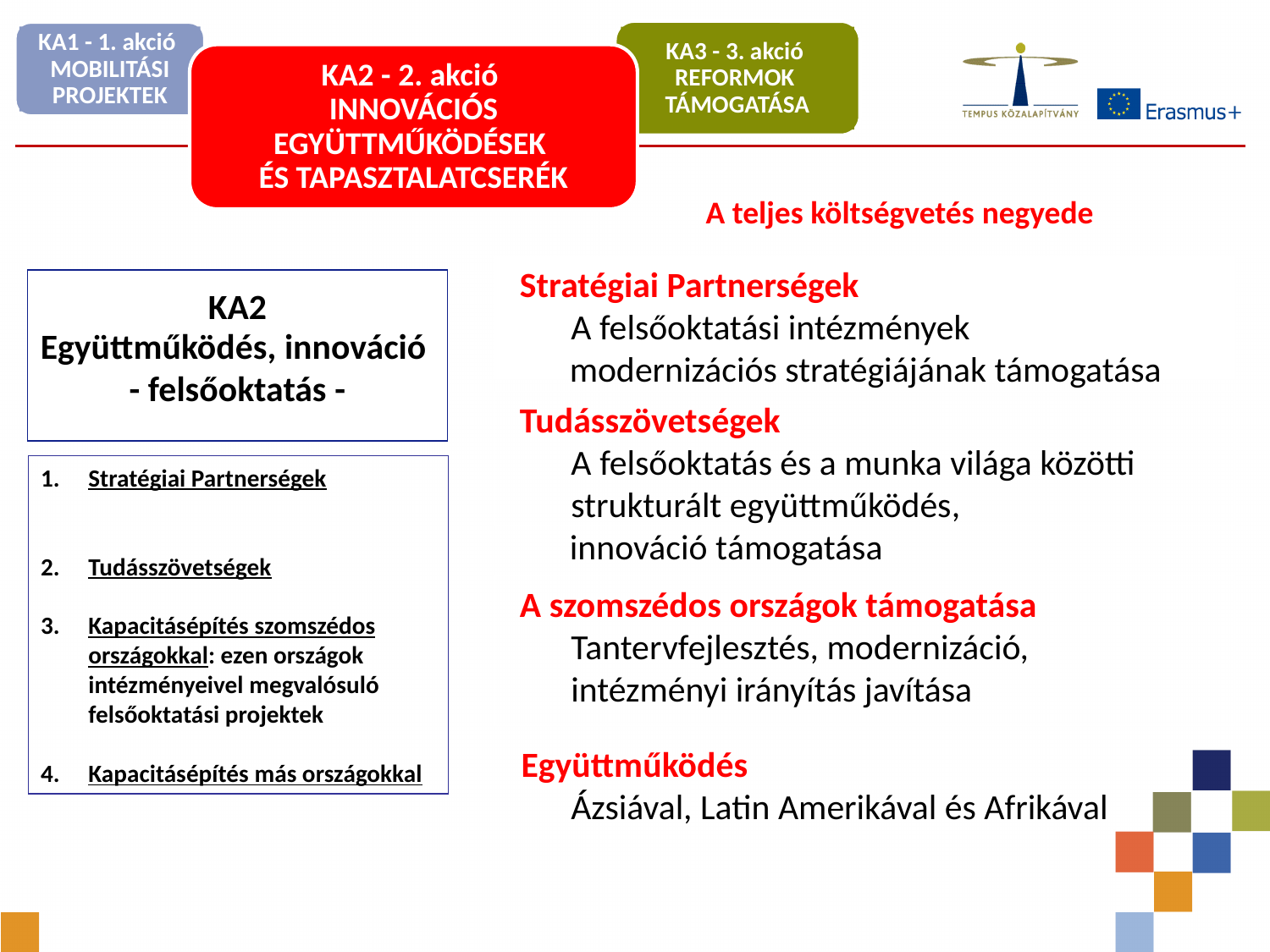

KA3 - 3. akció
REFORMOK
TÁMOGATÁSA

KA1 - 1. akció
MOBILITÁSI PROJEKTEK

KA2 - 2. akció
INNOVÁCIÓS EGYÜTTMŰKÖDÉSEK
ÉS TAPASZTALATCSERÉK
A teljes költségvetés negyede
Stratégiai Partnerségek
A felsőoktatási intézmények
modernizációs stratégiájának támogatása
KA2
Együttműködés, innováció
- felsőoktatás -
Stratégiai Partnerségek

Tudásszövetségek

3. 	Kapacitásépítés szomszédos országokkal: ezen országok intézményeivel megvalósuló felsőoktatási projektek

4. 	Kapacitásépítés más országokkal
Tudásszövetségek
A felsőoktatás és a munka világa közötti
strukturált együttműködés,
innováció támogatása
A szomszédos országok támogatása
Tantervfejlesztés, modernizáció,
intézményi irányítás javítása
Együttműködés
Ázsiával, Latin Amerikával és Afrikával